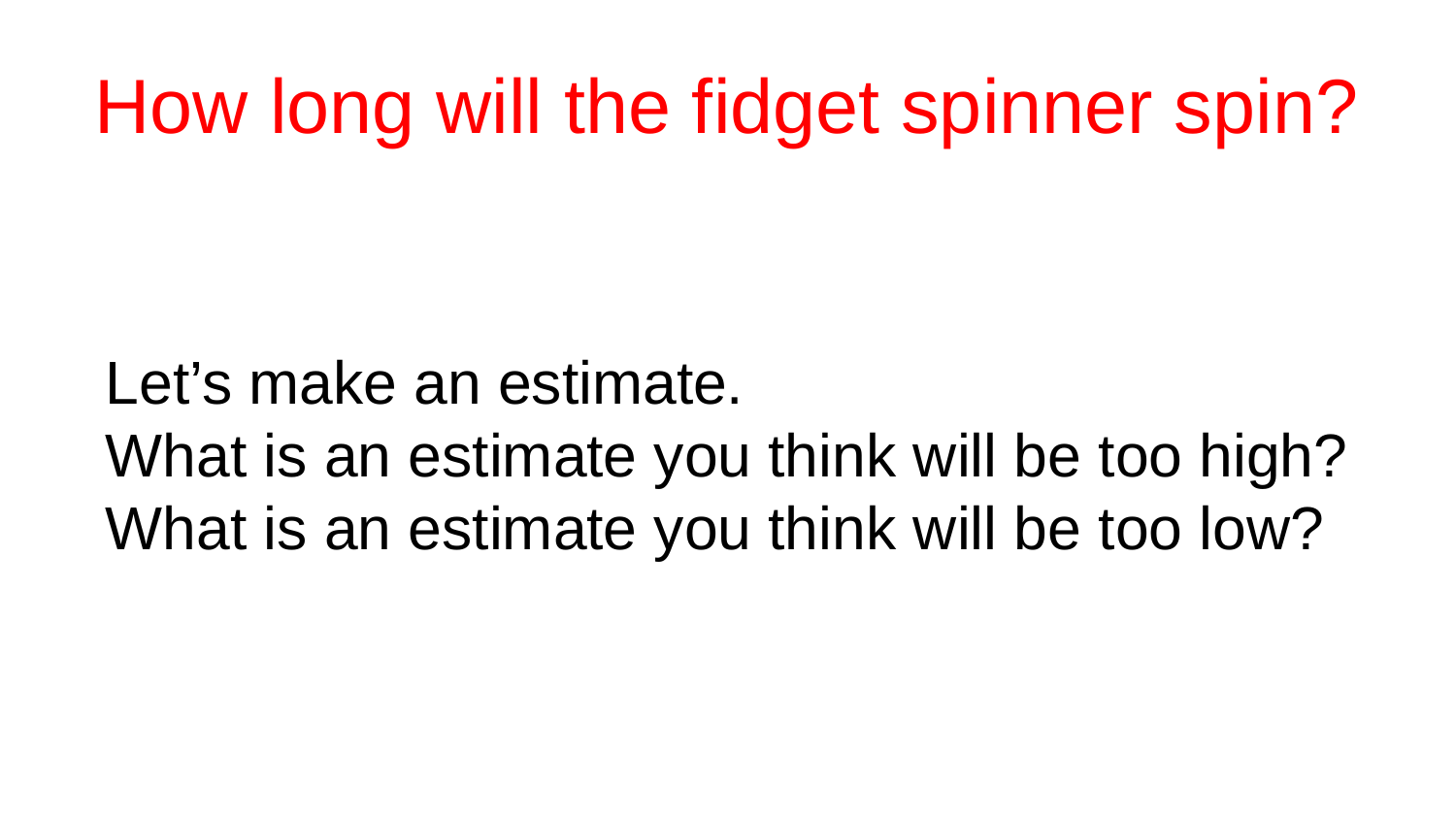

How long will the fidget spinner spin?
Let’s make an estimate.
What is an estimate you think will be too high?
What is an estimate you think will be too low?